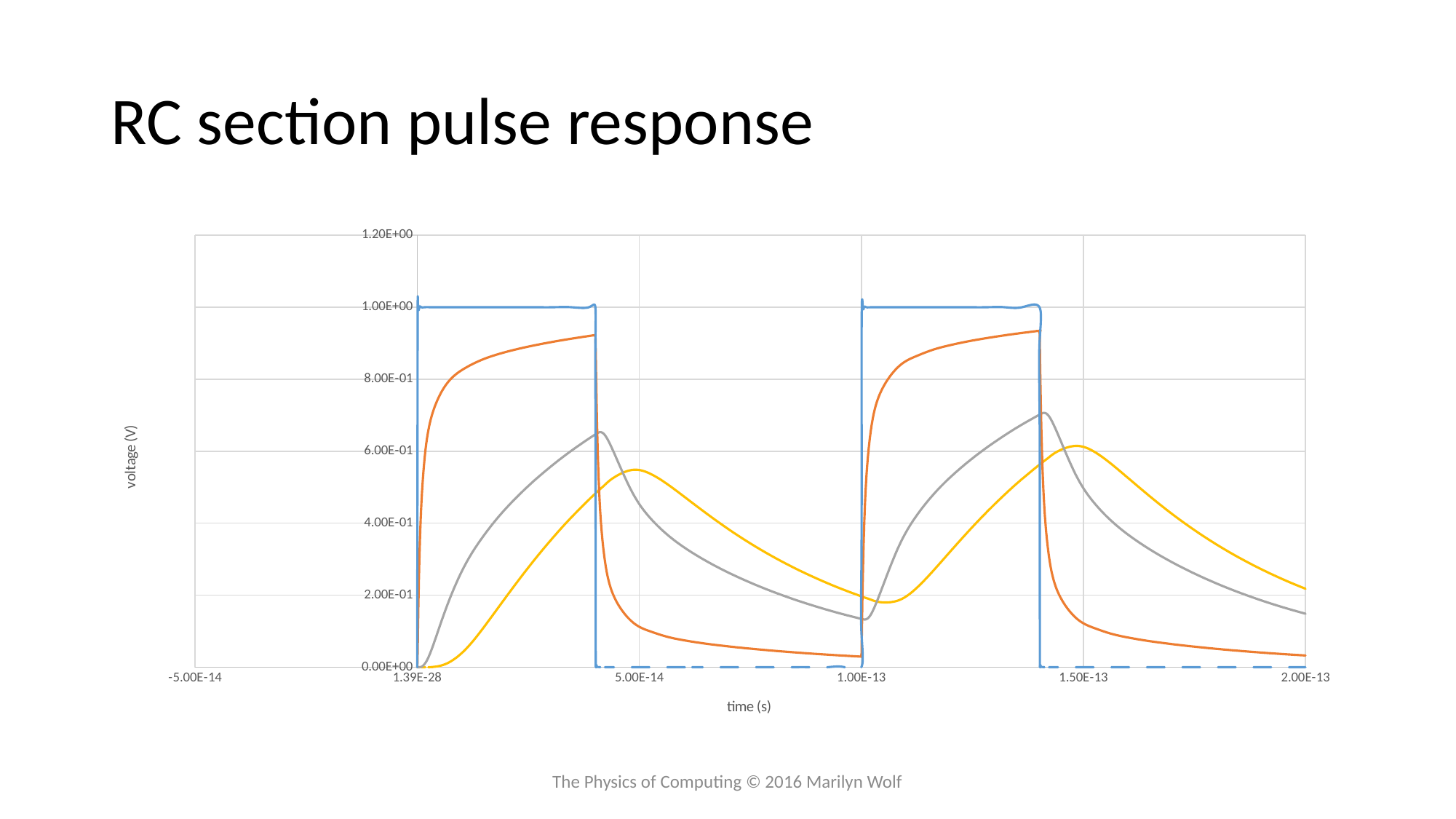

# RC section pulse response

### Chart

| Category | V1 | V5 | V10 | V11 |
|---|---|---|---|---|
The Physics of Computing © 2016 Marilyn Wolf